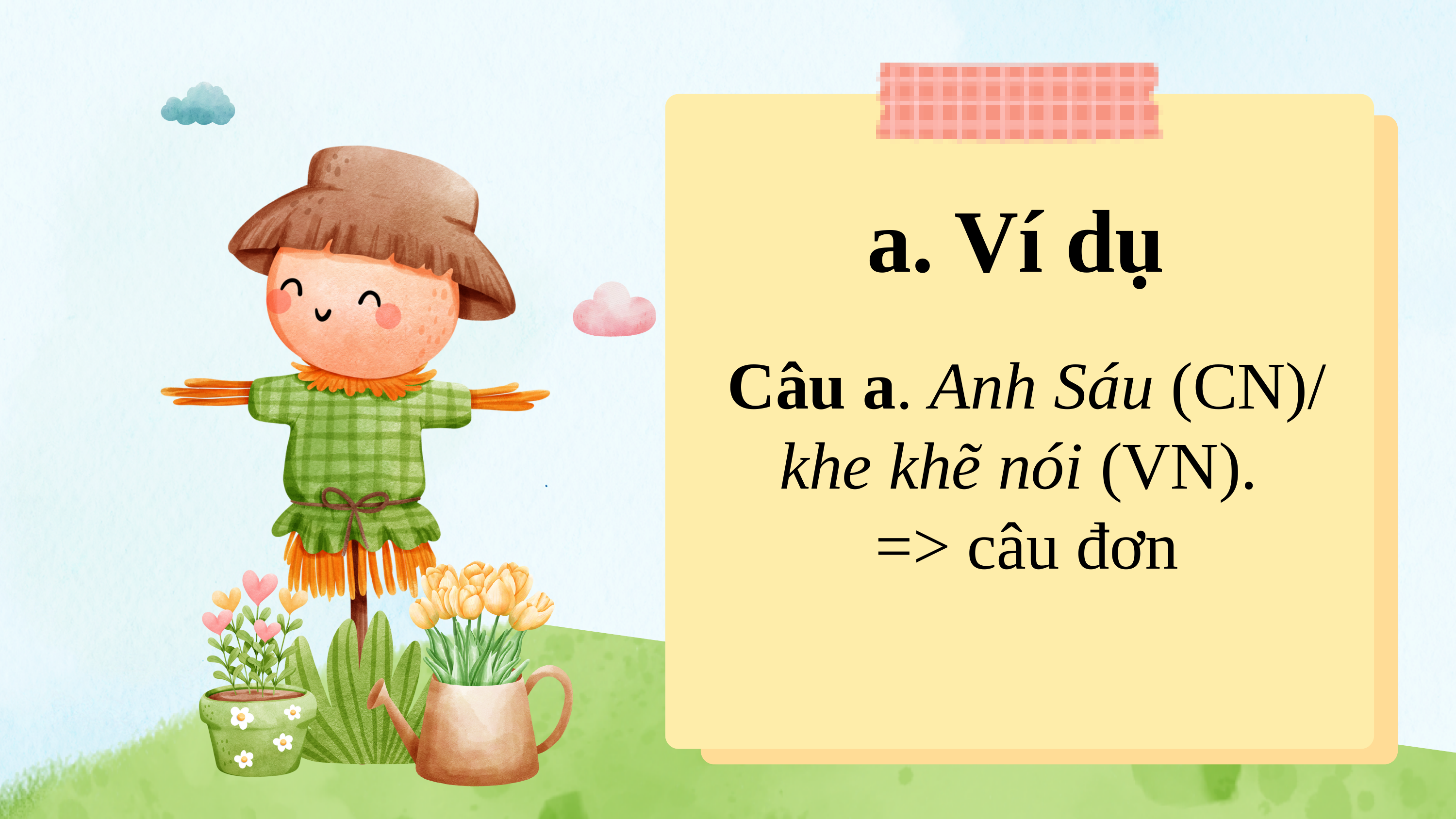

a. Ví dụ

Câu a. Anh Sáu (CN)/ khe khẽ nói (VN).
=> câu đơn